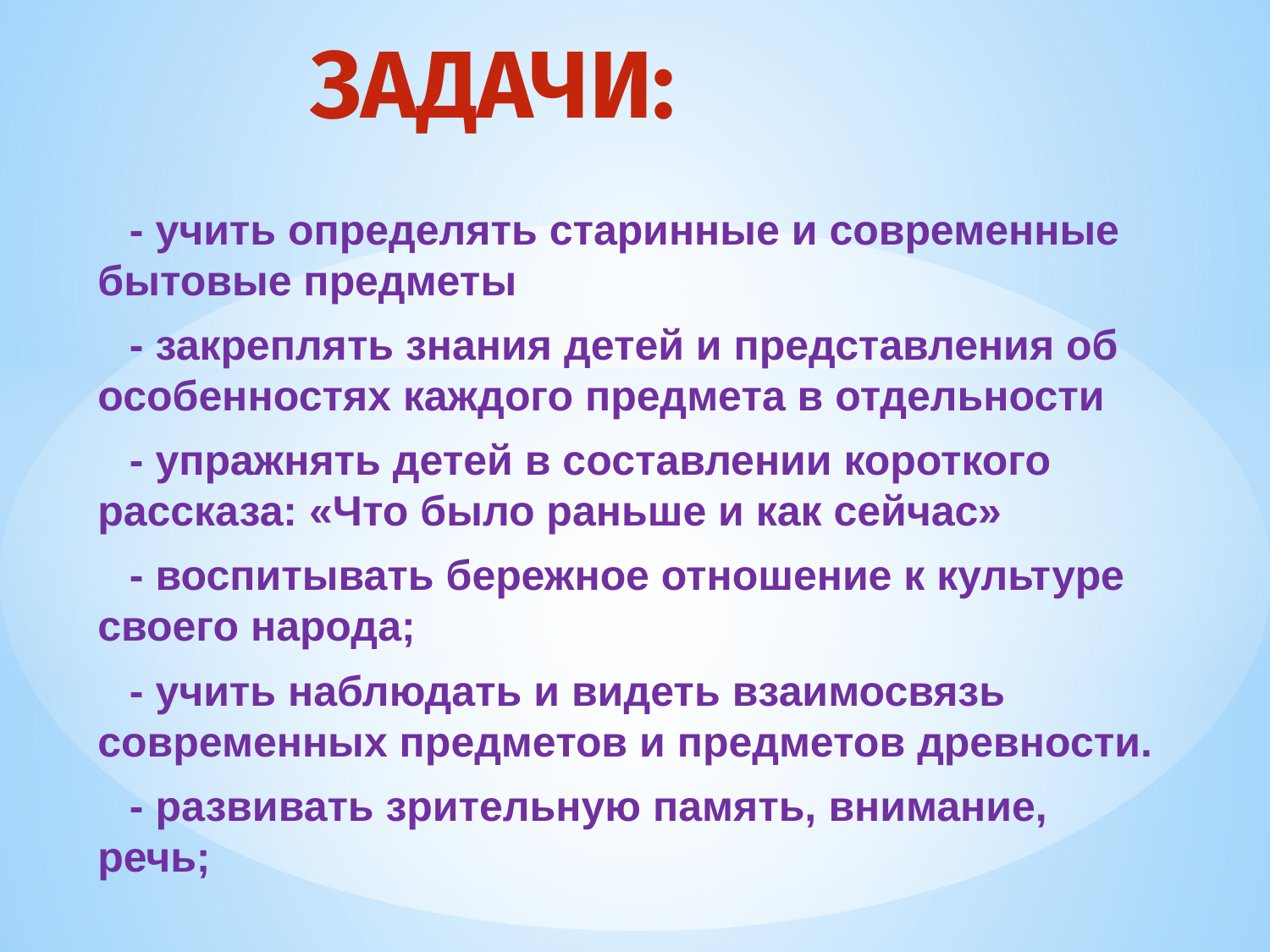

# ЗАДАЧИ:
- учить определять старинные и современные бытовые предметы
- закреплять знания детей и представления об особенностях каждого предмета в отдельности
- упражнять детей в составлении короткого рассказа: «Что было раньше и как сейчас»
- воспитывать бережное отношение к культуре своего народа;
- учить наблюдать и видеть взаимосвязь современных предметов и предметов древности.
- развивать зрительную память, внимание, речь;